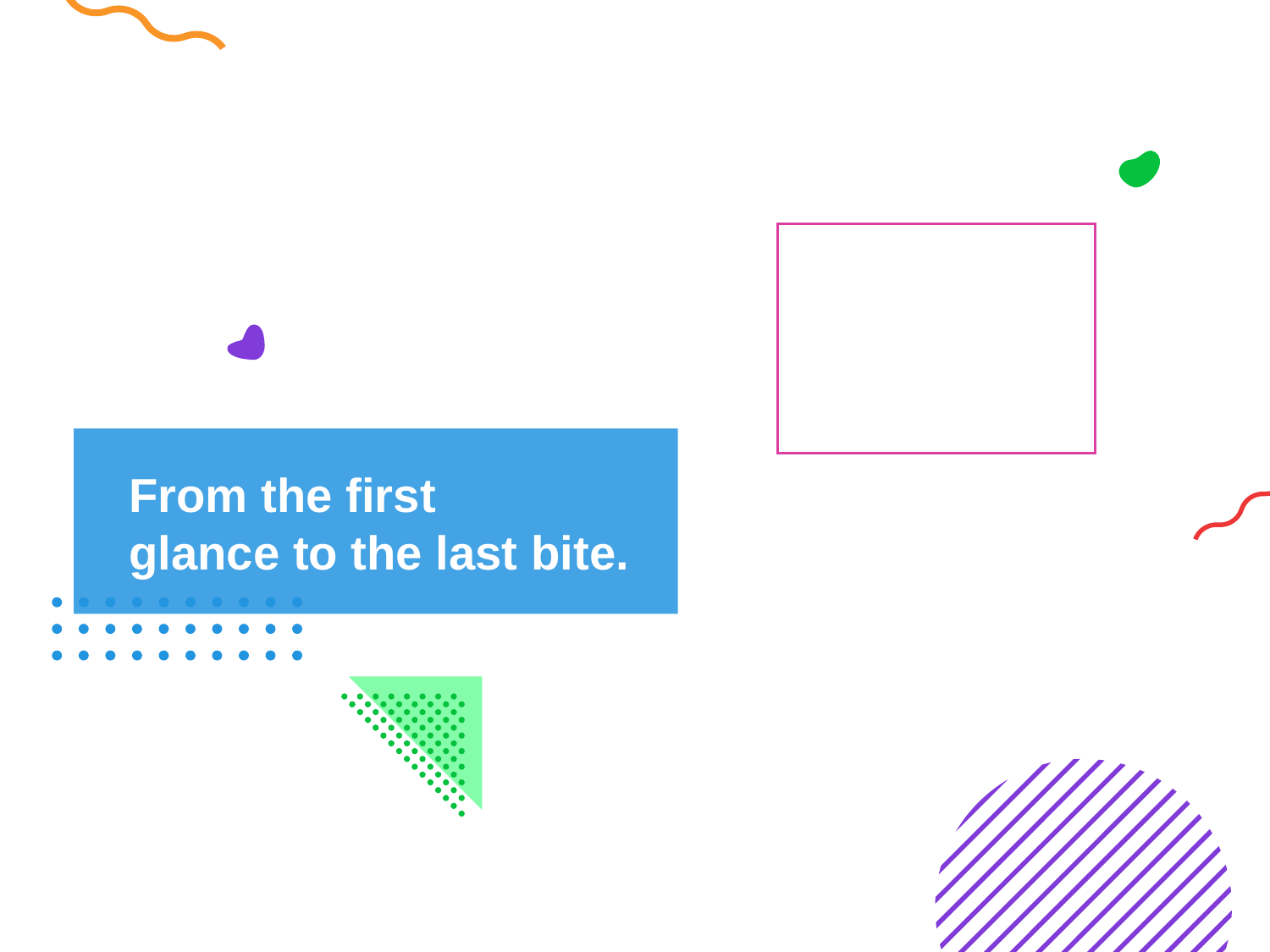

From the first
glance to the last bite.